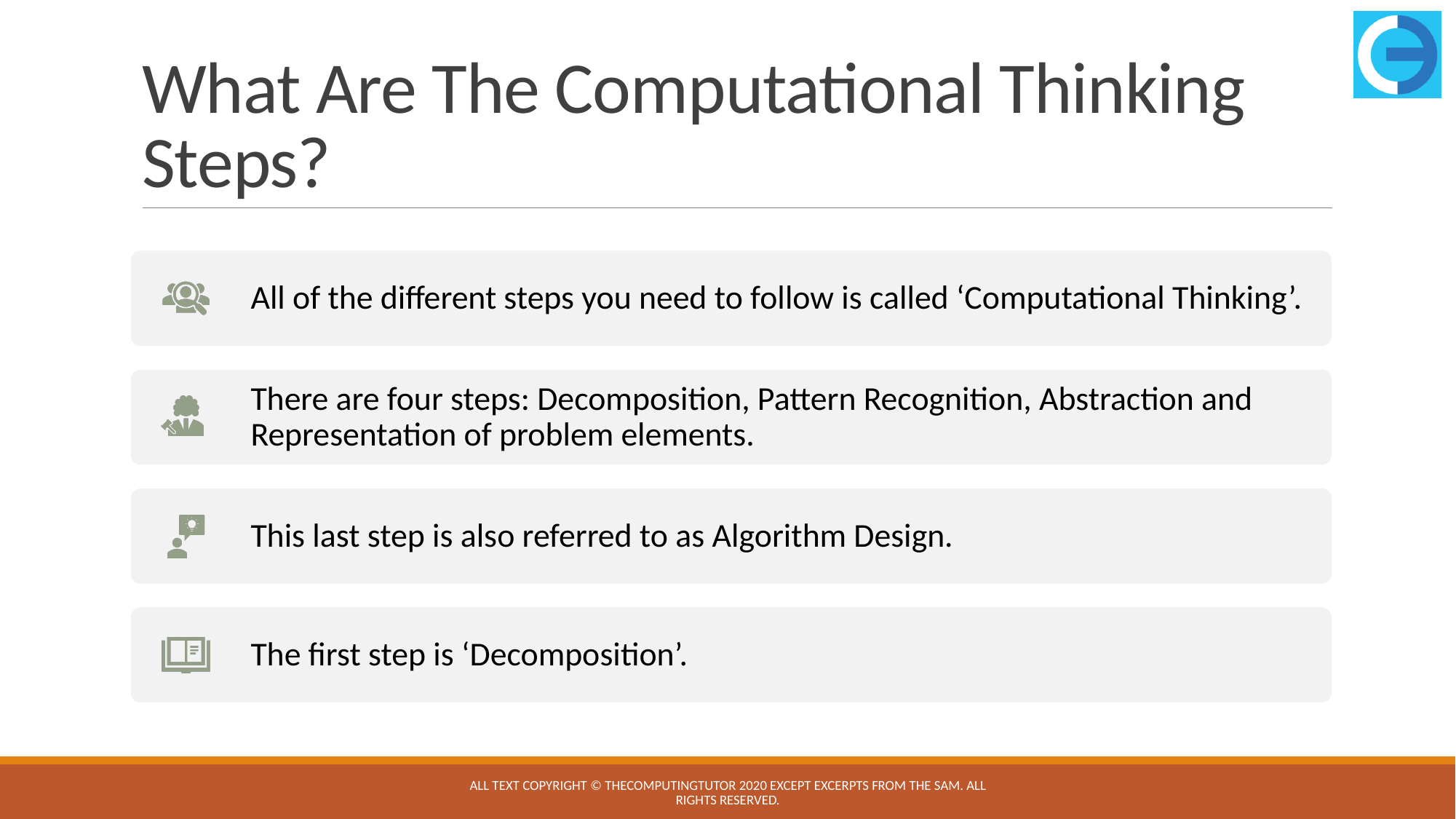

# What Are The Computational Thinking Steps?
All of the different steps you need to follow is called ‘Computational Thinking’.
There are four steps: Decomposition, Pattern Recognition, Abstraction and Representation of problem elements.
This last step is also referred to as Algorithm Design.
The first step is ‘Decomposition’.
All text copyright © TheComputingTutor 2020 except excerpts from the SAM. All rights Reserved.